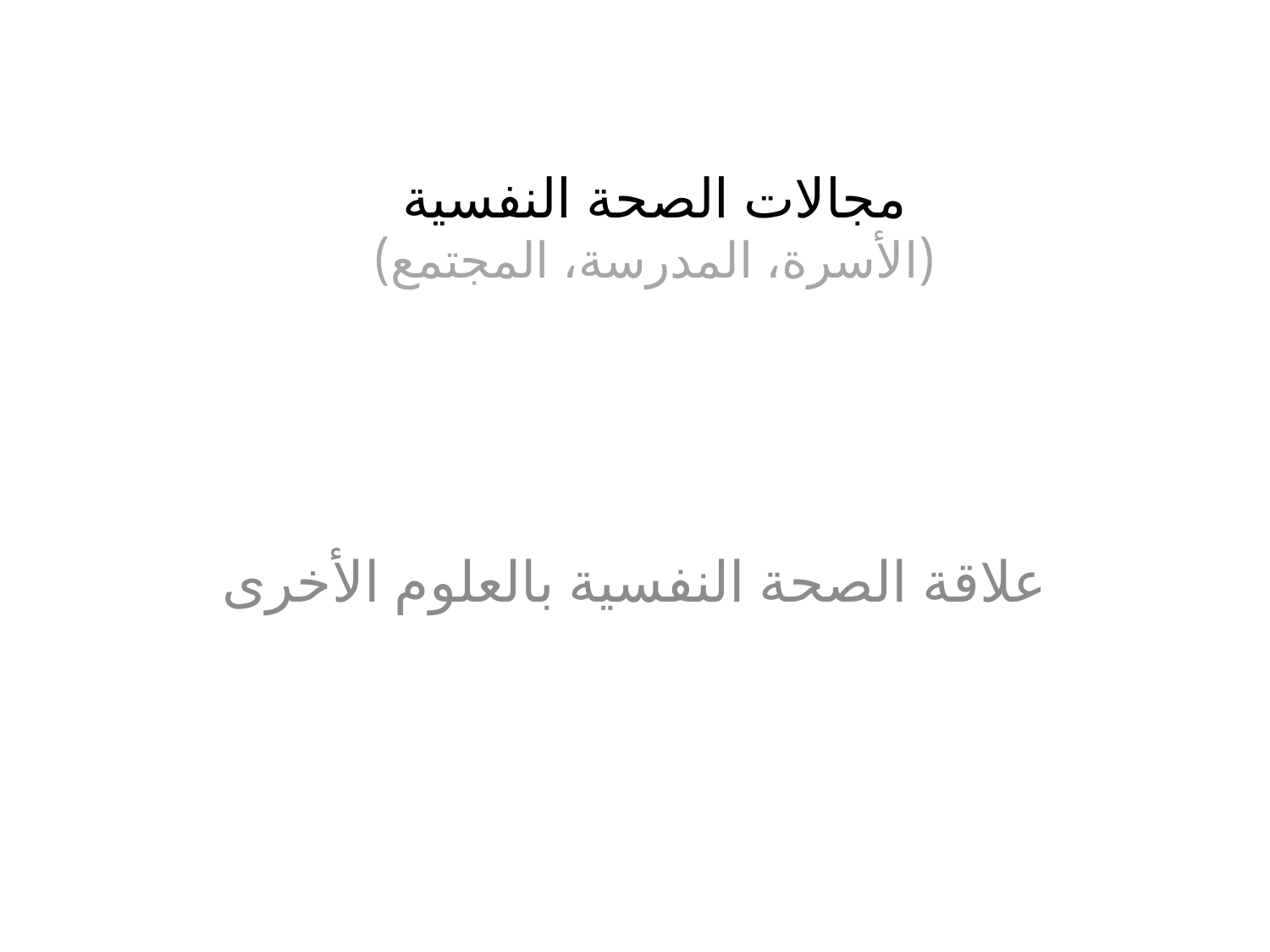

# مجالات الصحة النفسية (الأسرة، المدرسة، المجتمع)
علاقة الصحة النفسية بالعلوم الأخرى